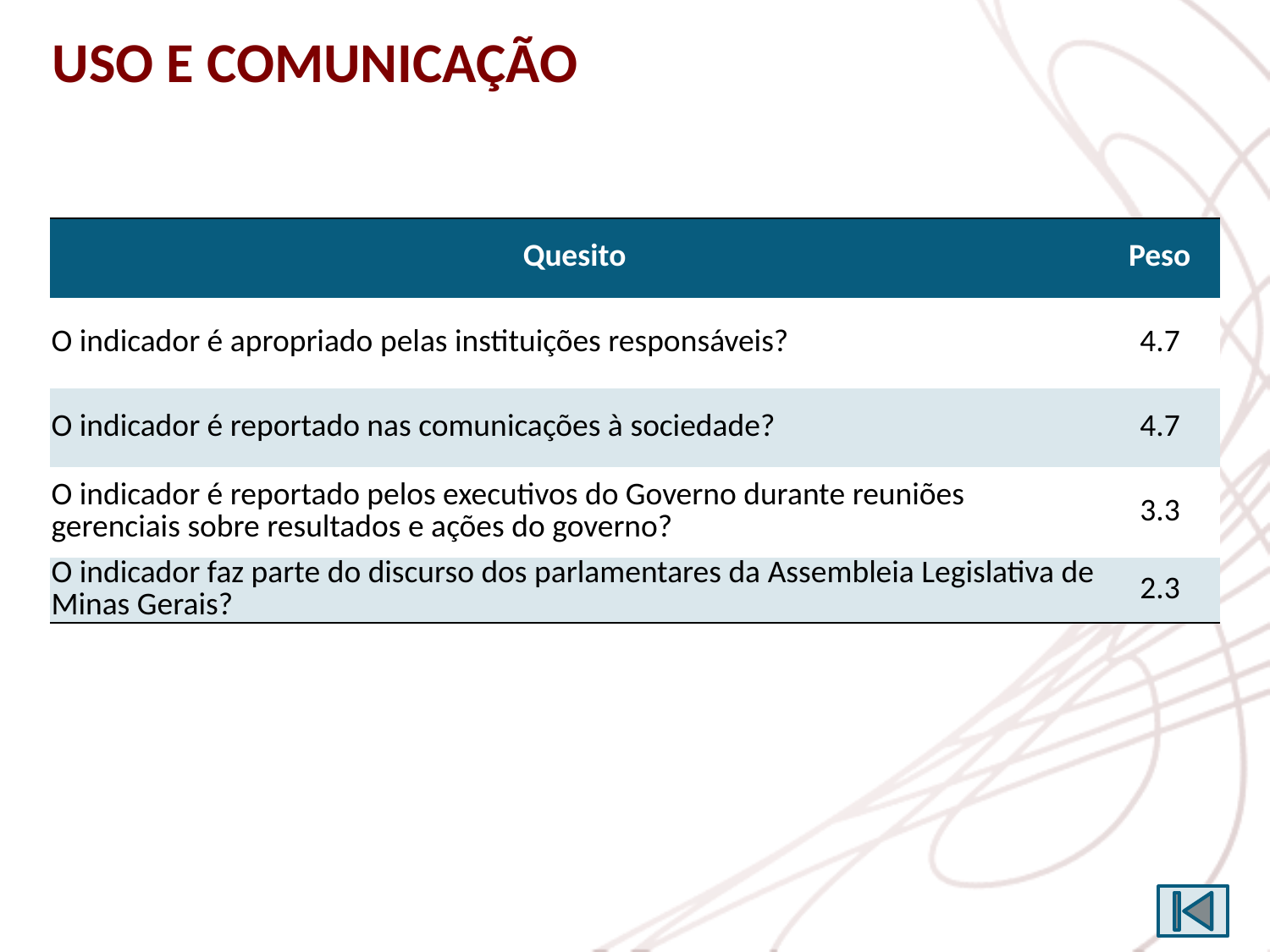

USO E COMUNICAÇÃO
| Quesito | Peso |
| --- | --- |
| O indicador é apropriado pelas instituições responsáveis? | 4.7 |
| O indicador é reportado nas comunicações à sociedade? | 4.7 |
| O indicador é reportado pelos executivos do Governo durante reuniões gerenciais sobre resultados e ações do governo? | 3.3 |
| O indicador faz parte do discurso dos parlamentares da Assembleia Legislativa de Minas Gerais? | 2.3 |